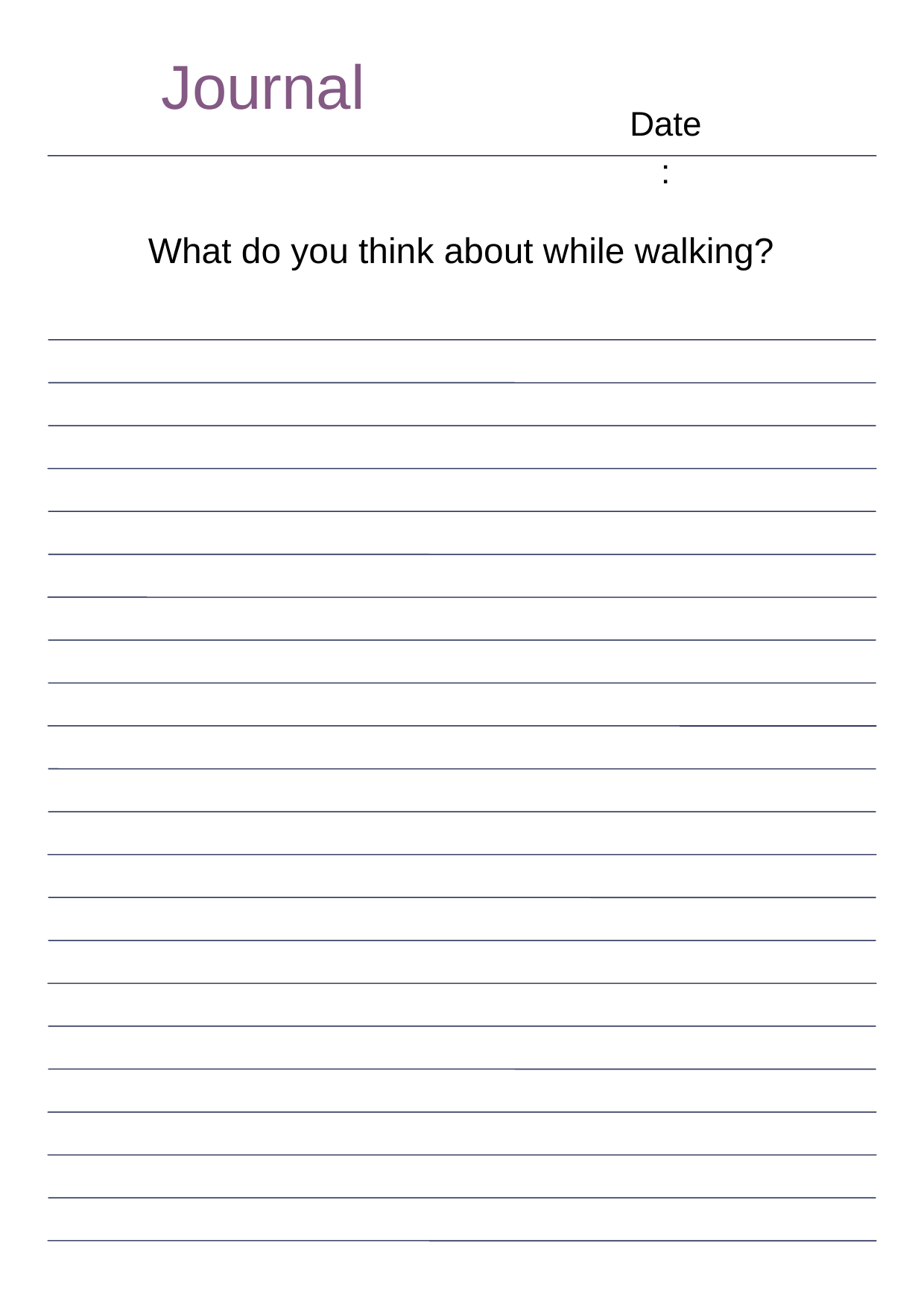

Journal
Date:

What do you think about while walking?